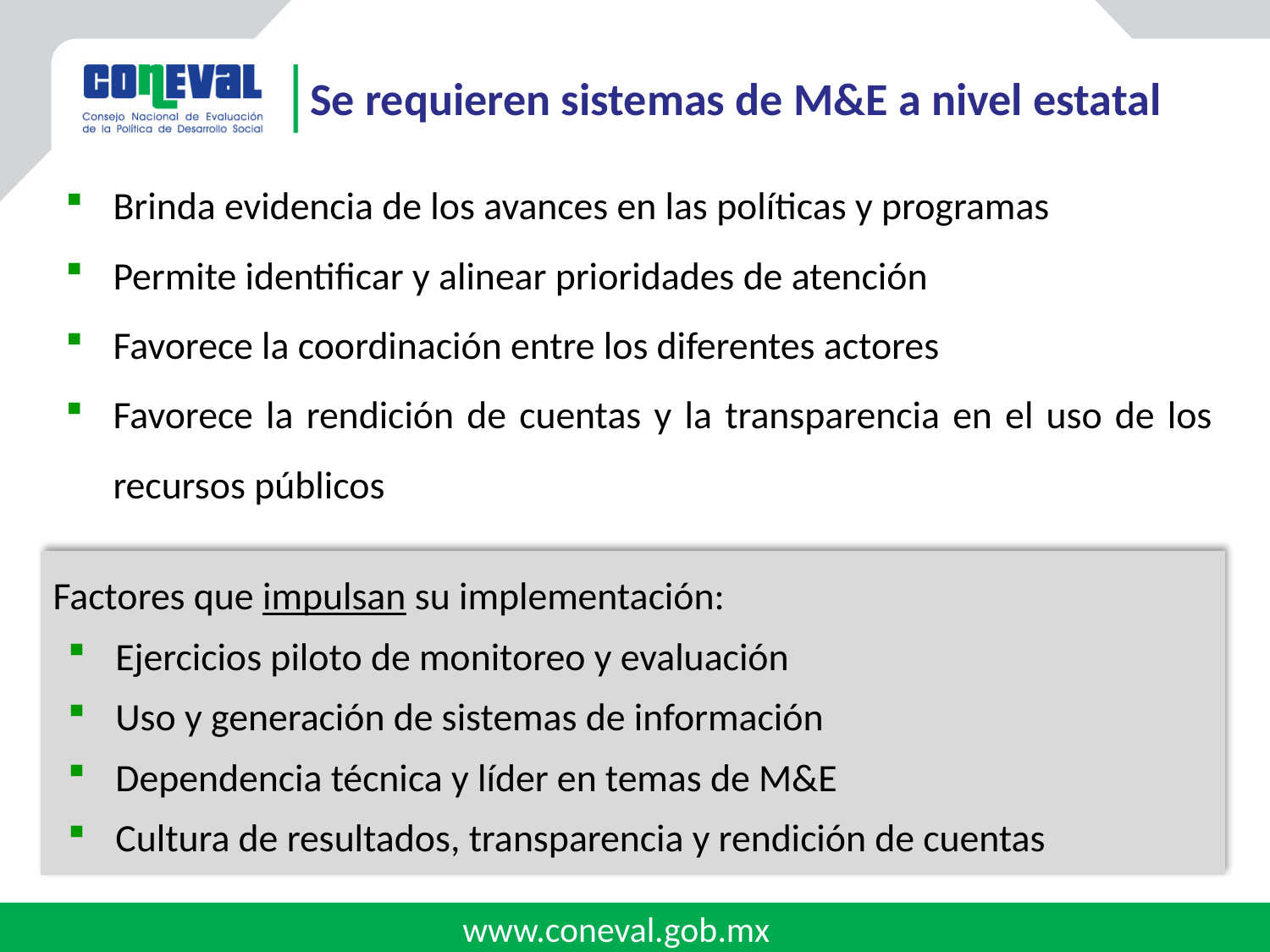

# Se requieren sistemas de M&E a nivel estatal
Brinda evidencia de los avances en las políticas y programas
Permite identificar y alinear prioridades de atención
Favorece la coordinación entre los diferentes actores
Favorece la rendición de cuentas y la transparencia en el uso de los recursos públicos
Factores que impulsan su implementación:
Ejercicios piloto de monitoreo y evaluación
Uso y generación de sistemas de información
Dependencia técnica y líder en temas de M&E
Cultura de resultados, transparencia y rendición de cuentas